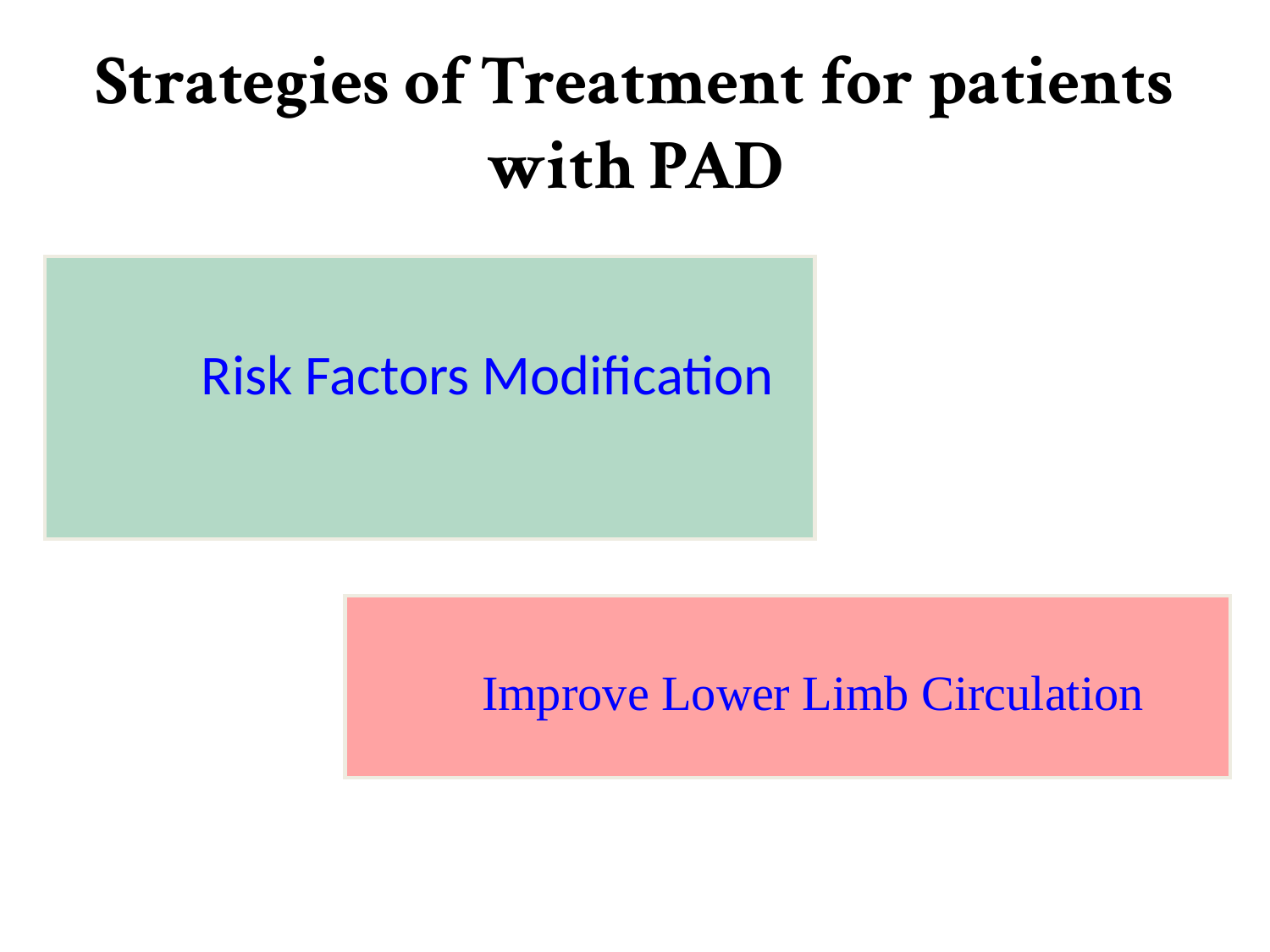

Strategies of Treatment for patients with PAD

  Risk Factors Modification

      Improve Lower Limb Circulation